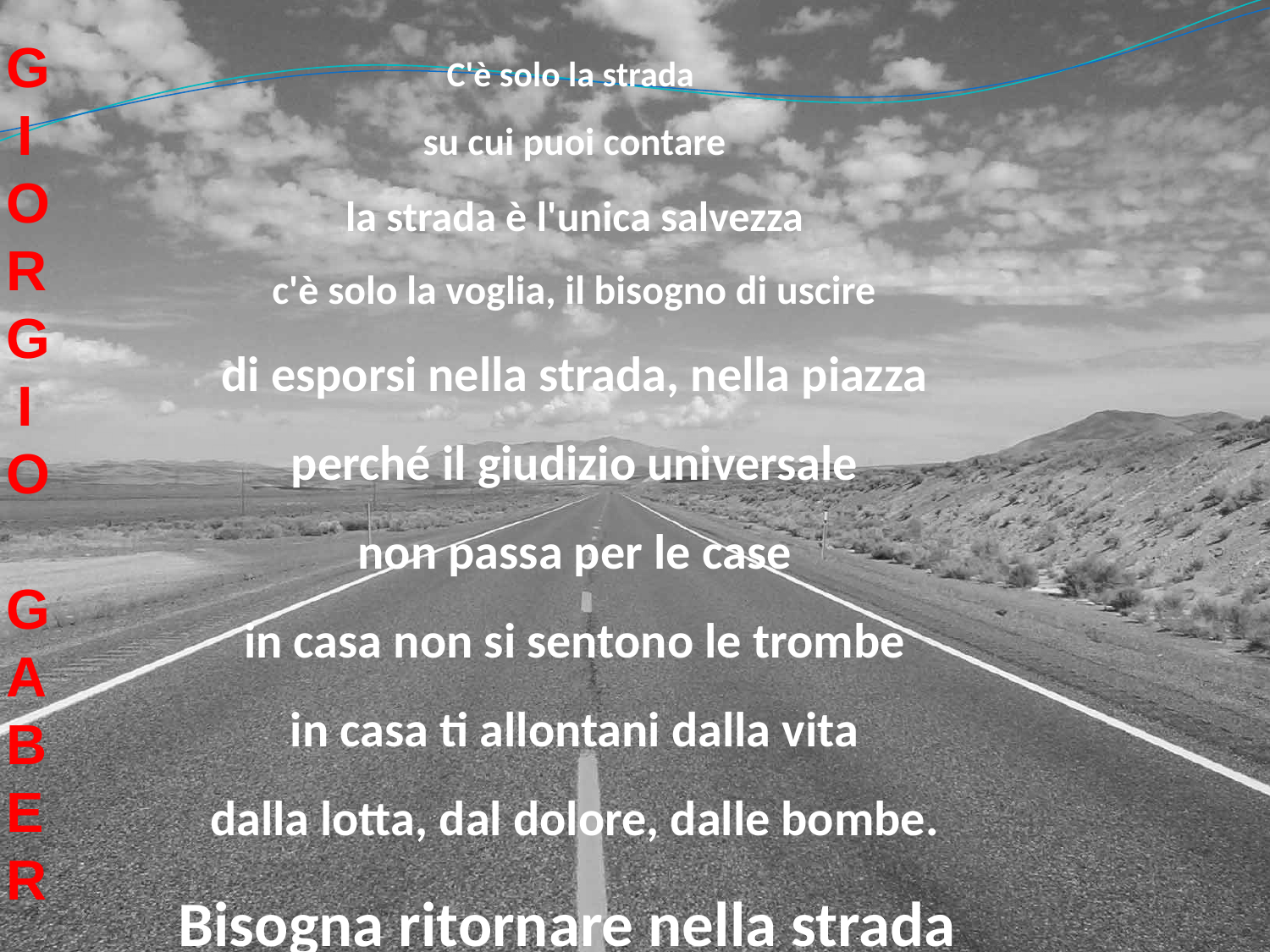

C'è solo la strada
su cui puoi contare
la strada è l'unica salvezza
c'è solo la voglia, il bisogno di uscire
di esporsi nella strada, nella piazza
perché il giudizio universale
non passa per le case
in casa non si sentono le trombe
in casa ti allontani dalla vita
dalla lotta, dal dolore, dalle bombe.
Bisogna ritornare nella strada
per conoscere chi siamo…
GIORGI
O
GABER